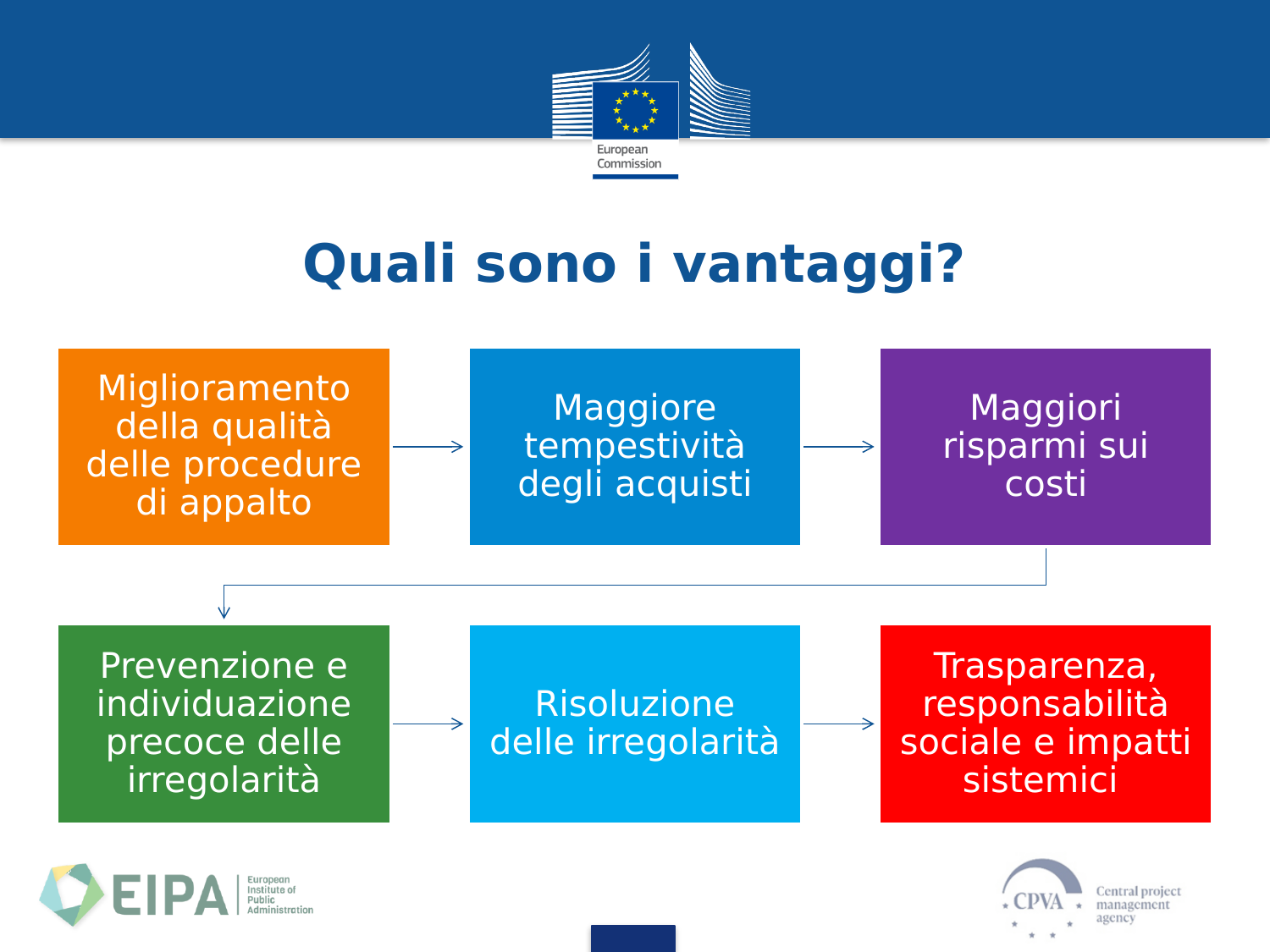

Quali sono i vantaggi?

Miglioramento della qualità delle procedure di appalto

Maggiore tempestività degli acquisti

Maggiori risparmi sui costi

Prevenzione e individuazione precoce delle irregolarità

Risoluzione delle irregolarità
Trasparenza, responsabilità sociale e impatti sistemici